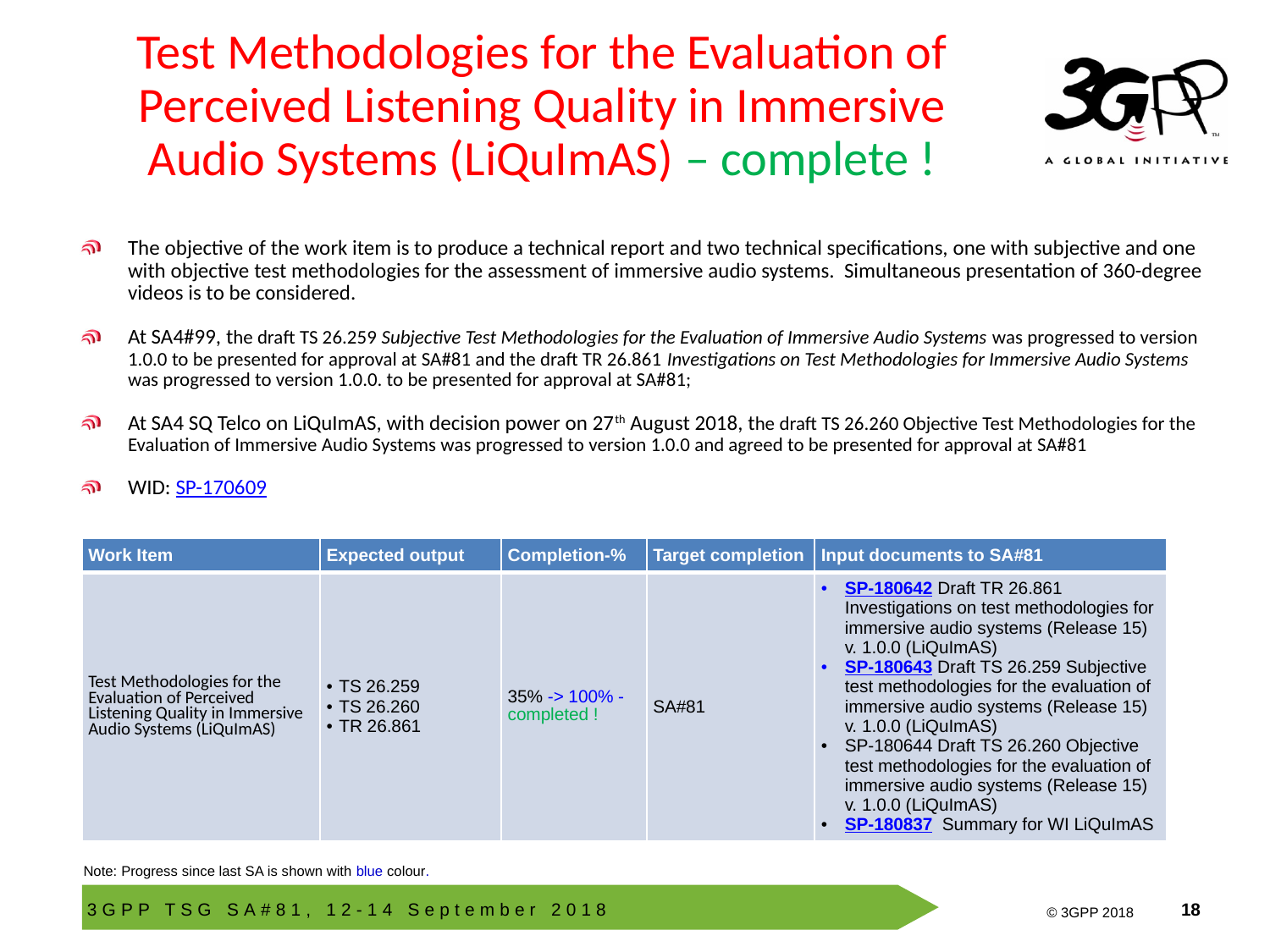

# Test Methodologies for the Evaluation of Perceived Listening Quality in Immersive Audio Systems (LiQuImAS) – complete !
The objective of the work item is to produce a technical report and two technical specifications, one with subjective and one with objective test methodologies for the assessment of immersive audio systems.  Simultaneous presentation of 360-degree videos is to be considered.
At SA4#99, the draft TS 26.259 Subjective Test Methodologies for the Evaluation of Immersive Audio Systems was progressed to version 1.0.0 to be presented for approval at SA#81 and the draft TR 26.861 Investigations on Test Methodologies for Immersive Audio Systems was progressed to version 1.0.0. to be presented for approval at SA#81;
At SA4 SQ Telco on LiQuImAS, with decision power on 27th August 2018, the draft TS 26.260 Objective Test Methodologies for the Evaluation of Immersive Audio Systems was progressed to version 1.0.0 and agreed to be presented for approval at SA#81
WID: SP-170609

| Work Item | Expected output | Completion-% | Target completion | Input documents to SA#81 |
| --- | --- | --- | --- | --- |
| Test Methodologies for the Evaluation of Perceived Listening Quality in Immersive Audio Systems (LiQuImAS) | TS 26.259 TS 26.260 TR 26.861 | 35% -> 100% - completed ! | SA#81 | SP-180642 Draft TR 26.861 Investigations on test methodologies for immersive audio systems (Release 15) v. 1.0.0 (LiQuImAS) SP-180643 Draft TS 26.259 Subjective test methodologies for the evaluation of immersive audio systems (Release 15) v. 1.0.0 (LiQuImAS) SP-180644 Draft TS 26.260 Objective test methodologies for the evaluation of immersive audio systems (Release 15) v. 1.0.0 (LiQuImAS) SP-180837 Summary for WI LiQuImAS |
Note: Progress since last SA is shown with blue colour.